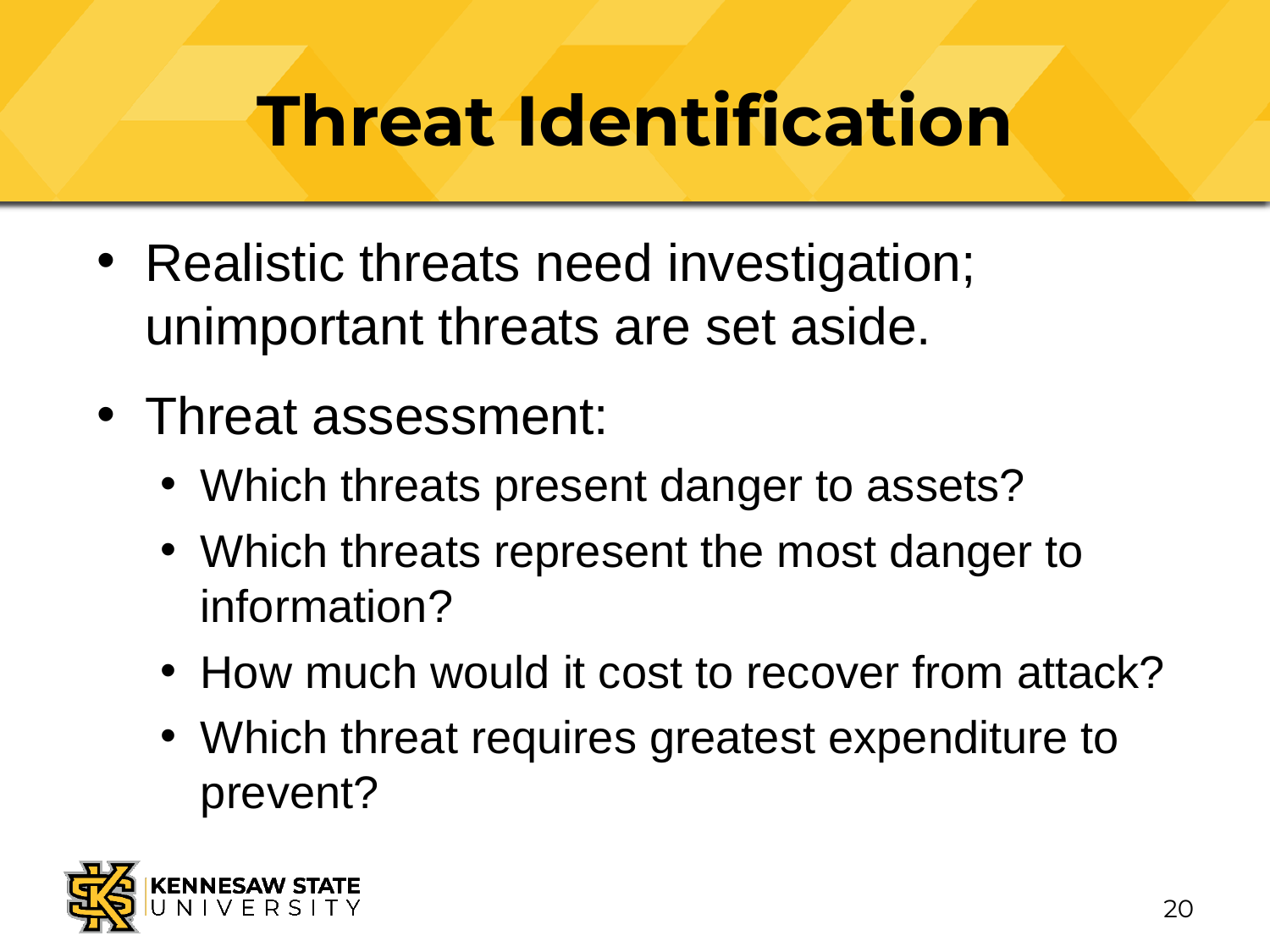

# Threat Identification
Realistic threats need investigation; unimportant threats are set aside.
Threat assessment:
Which threats present danger to assets?
Which threats represent the most danger to information?
How much would it cost to recover from attack?
Which threat requires greatest expenditure to prevent?
20